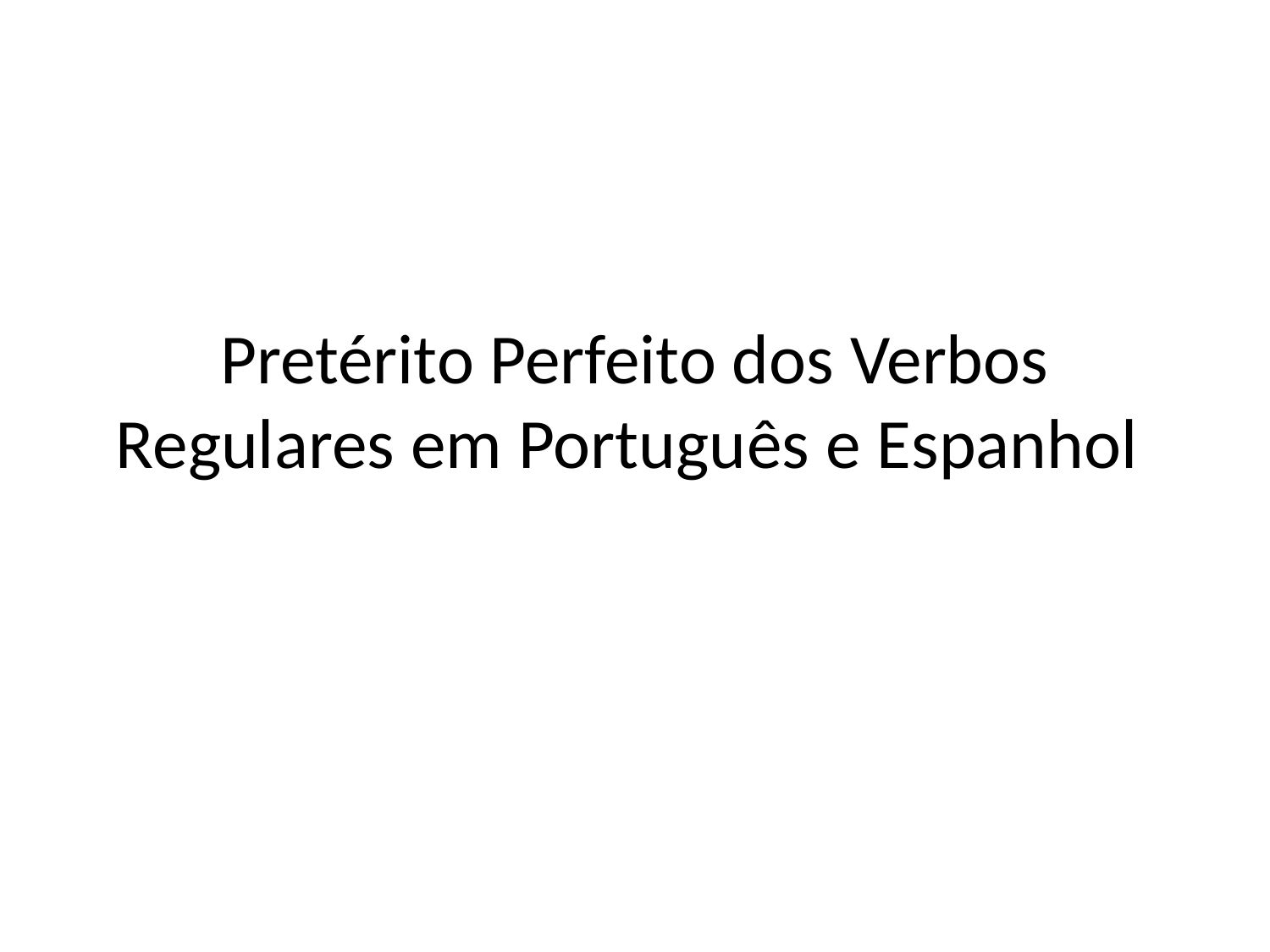

# Pretérito Perfeito dos Verbos Regulares em Português e Espanhol